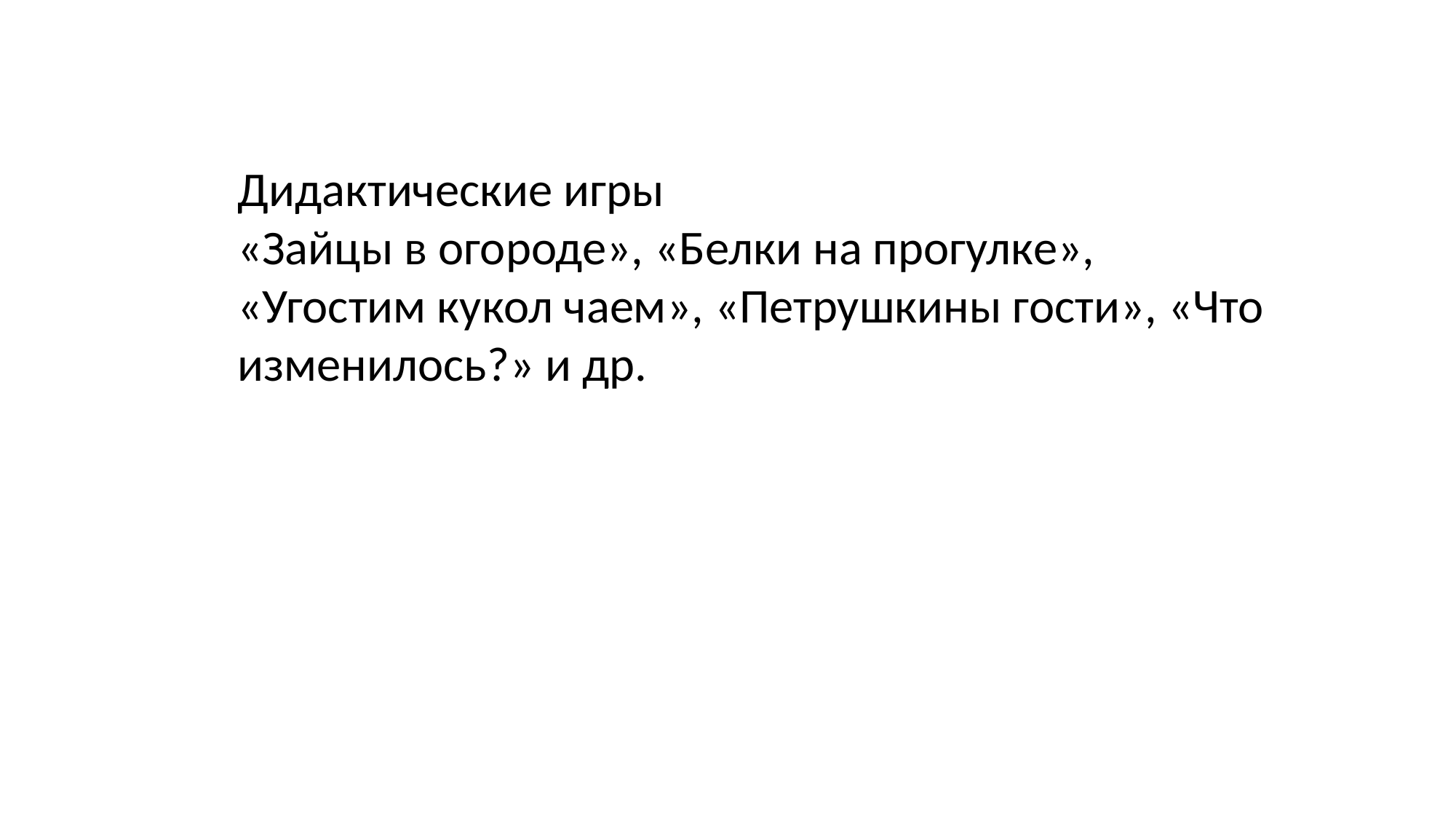

Дидактические игры
«Зайцы в огороде», «Белки на прогулке», «Угостим кукол чаем», «Петрушкины гости», «Что изменилось?» и др.